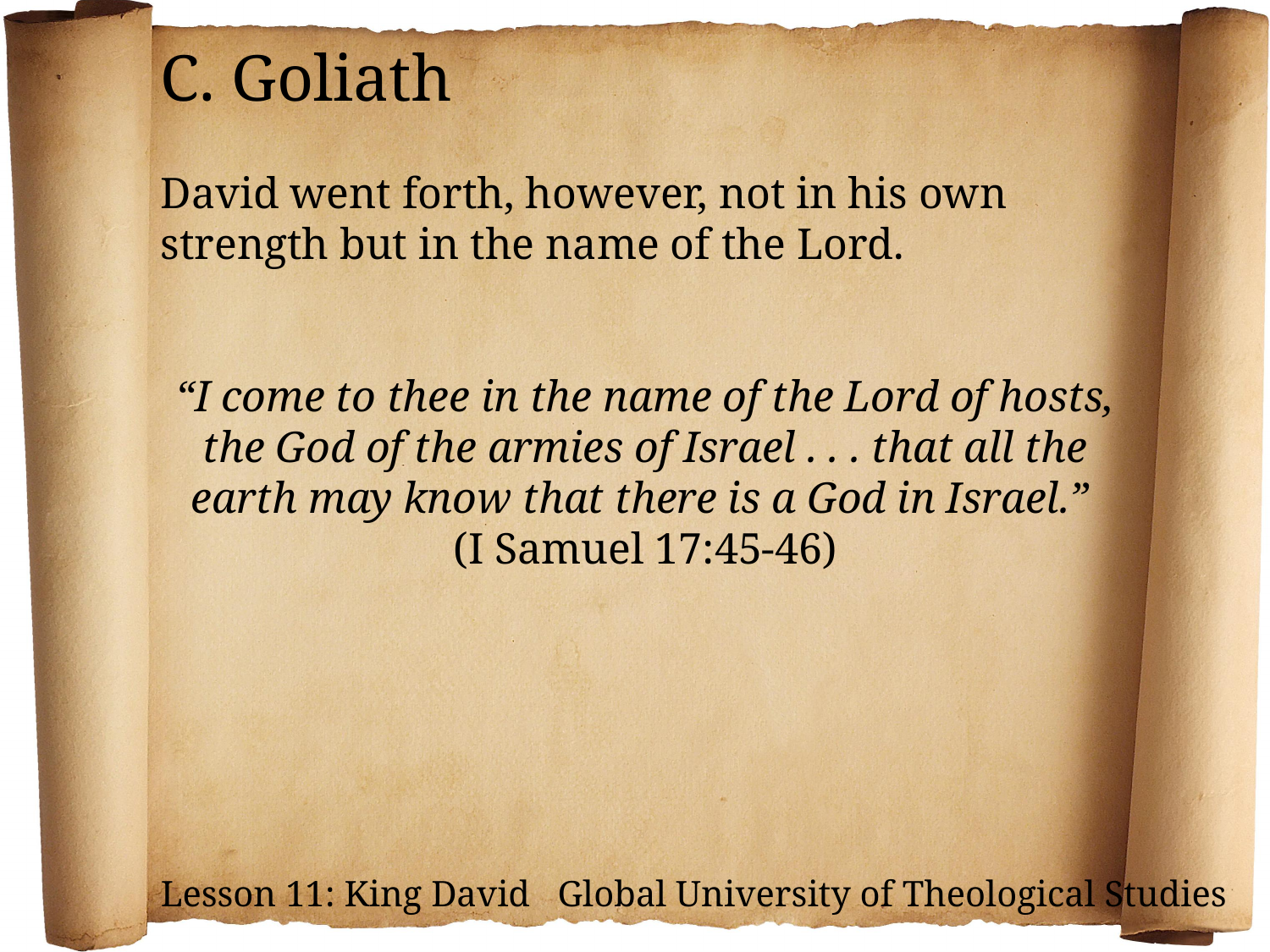

C. Goliath
David went forth, however, not in his own strength but in the name of the Lord.

“I come to thee in the name of the Lord of hosts, the God of the armies of Israel . . . that all the earth may know that there is a God in Israel.”
(I Samuel 17:45-46)

Lesson 11: King David   Global University of Theological Studies